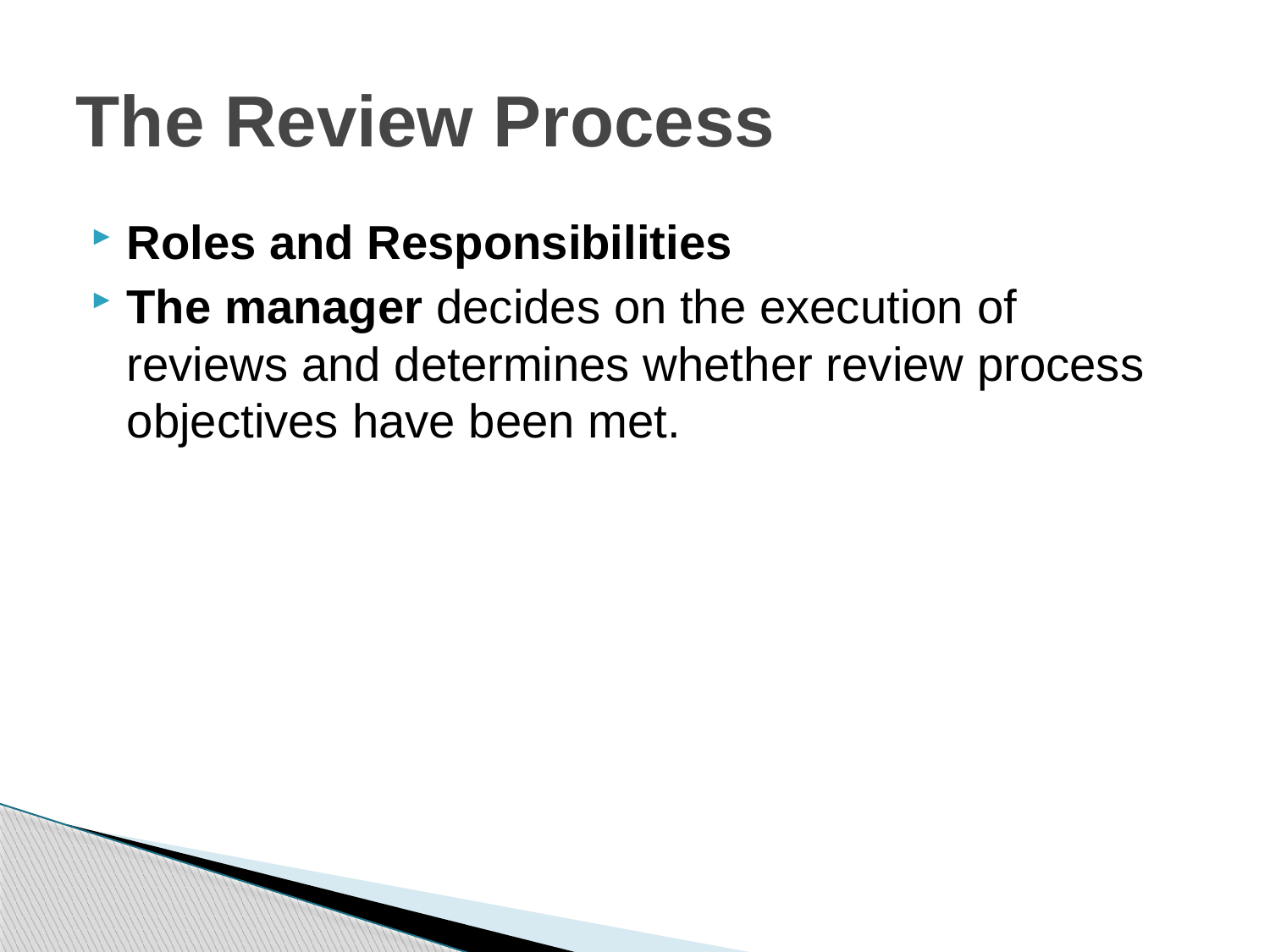

# The Review Process
Roles and Responsibilities
The manager decides on the execution of reviews and determines whether review process objectives have been met.